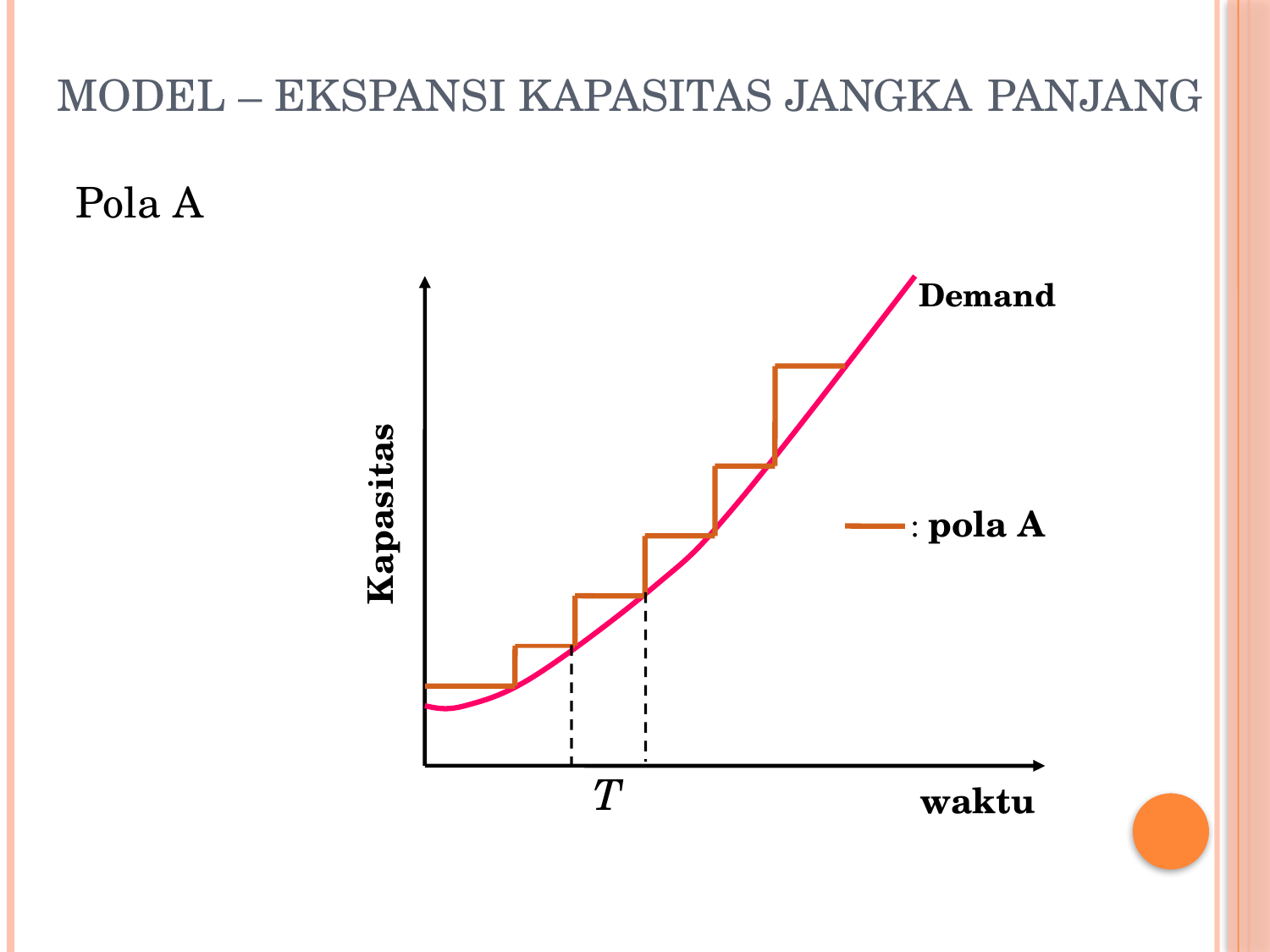

# Model – Ekspansi Kapasitas Jangka Panjang
Pola A
Demand

Kapasitas
: pola A

T

waktu